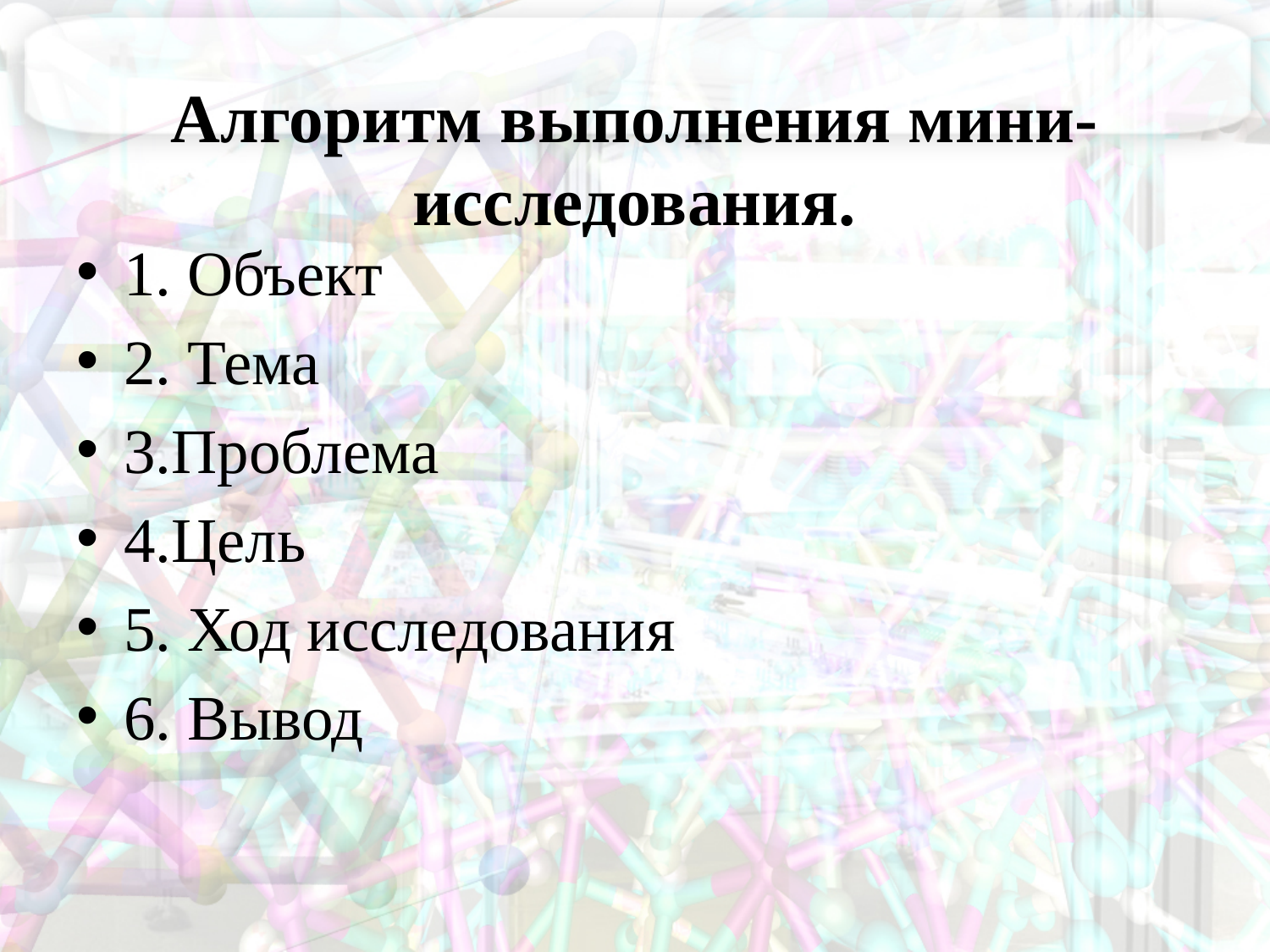

# Алгоритм выполнения мини-исследования.
1. Объект
2. Тема
3.Проблема
4.Цель
5. Ход исследования
6. Вывод